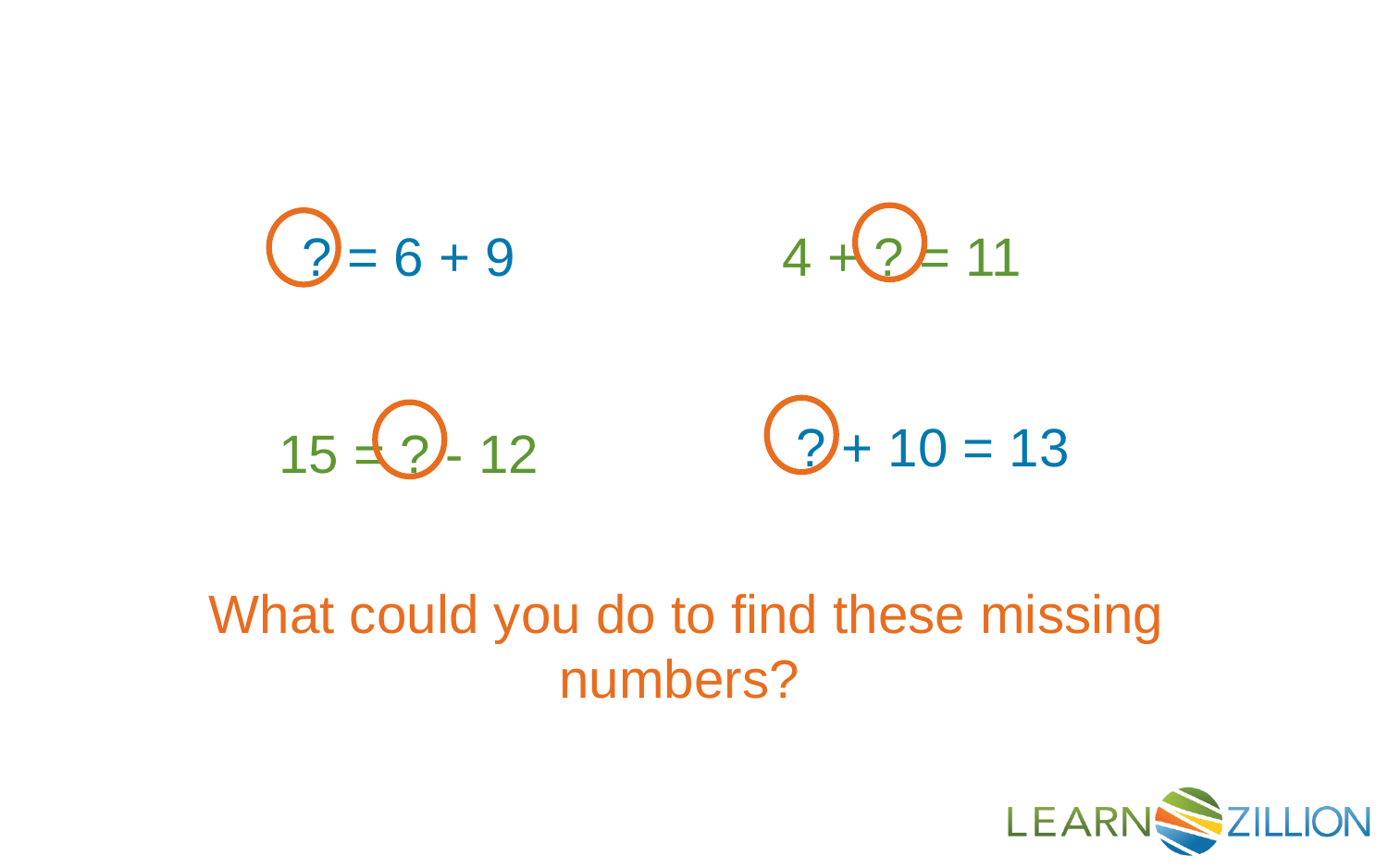

? = 6 + 9
4 + ? = 11

? + 10 = 13
15 = ? - 12
What could you do to find these missing numbers?